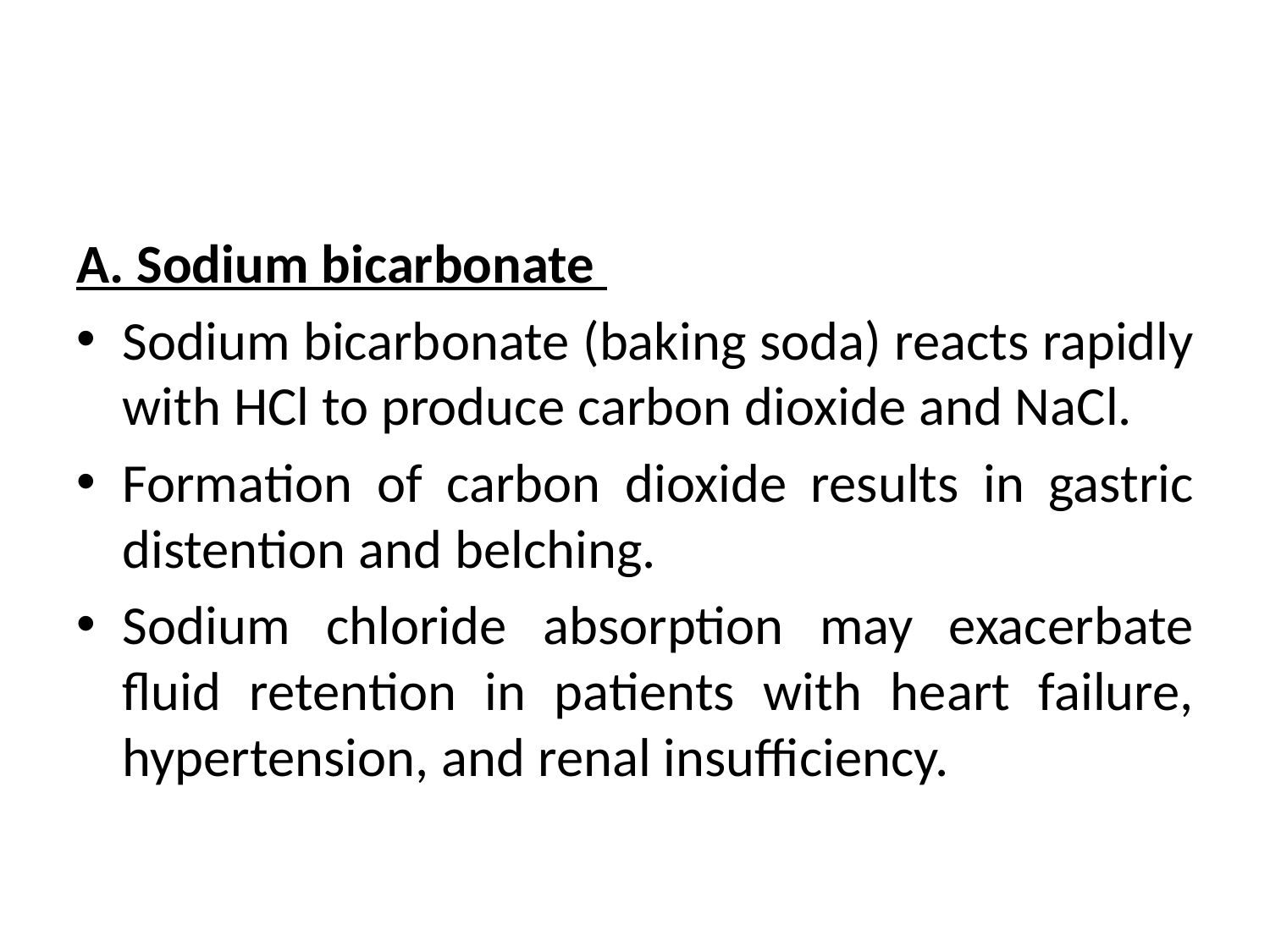

A. Sodium bicarbonate
Sodium bicarbonate (baking soda) reacts rapidly with HCl to produce carbon dioxide and NaCl.
Formation of carbon dioxide results in gastric distention and belching.
Sodium chloride absorption may exacerbate fluid retention in patients with heart failure, hypertension, and renal insufficiency.